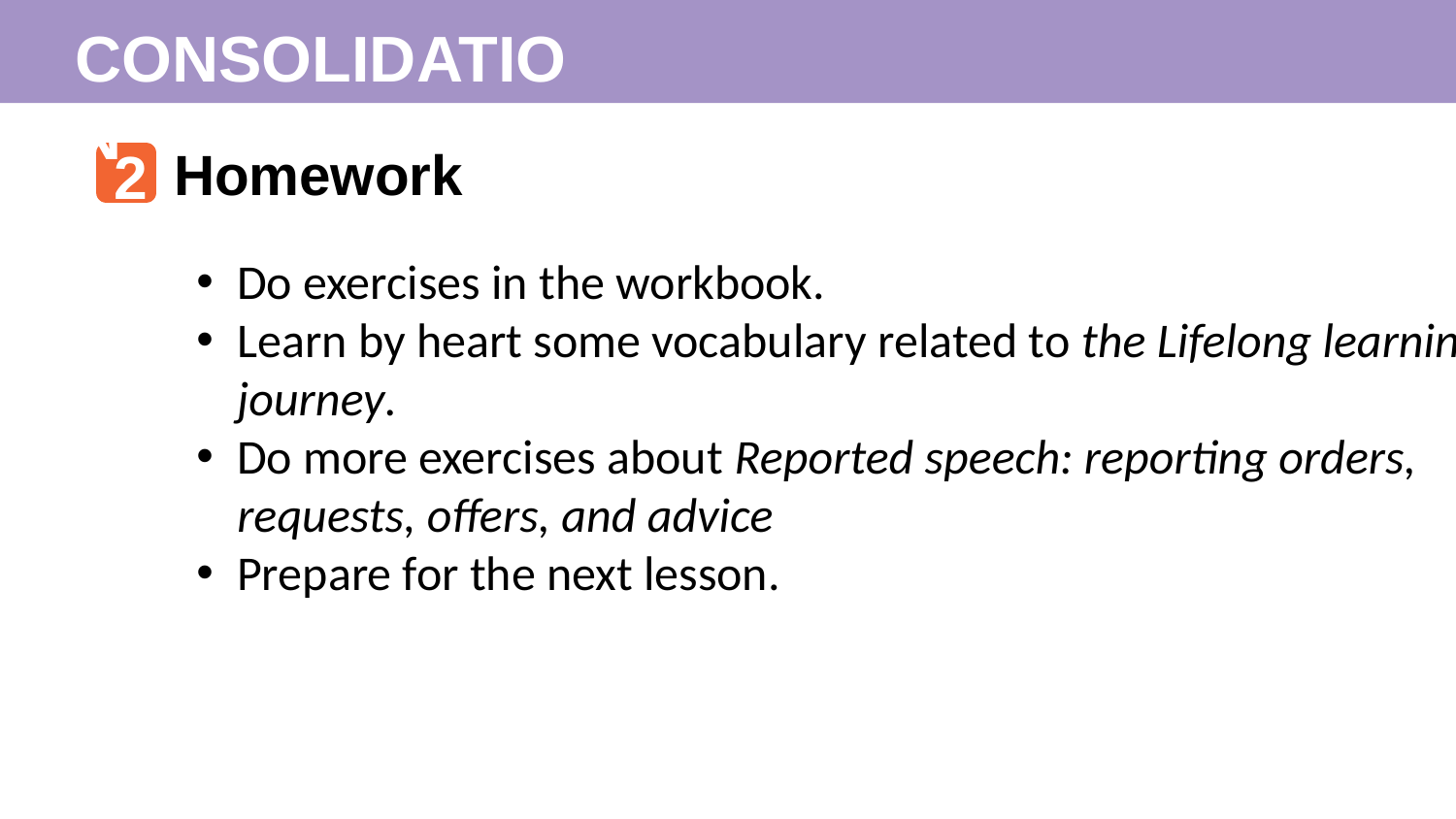

CONSOLIDATION
2
Homework

Do exercises in the workbook.
Learn by heart some vocabulary related to the Lifelong learning journey.
Do more exercises about Reported speech: reporting orders, requests, offers, and advice
Prepare for the next lesson.